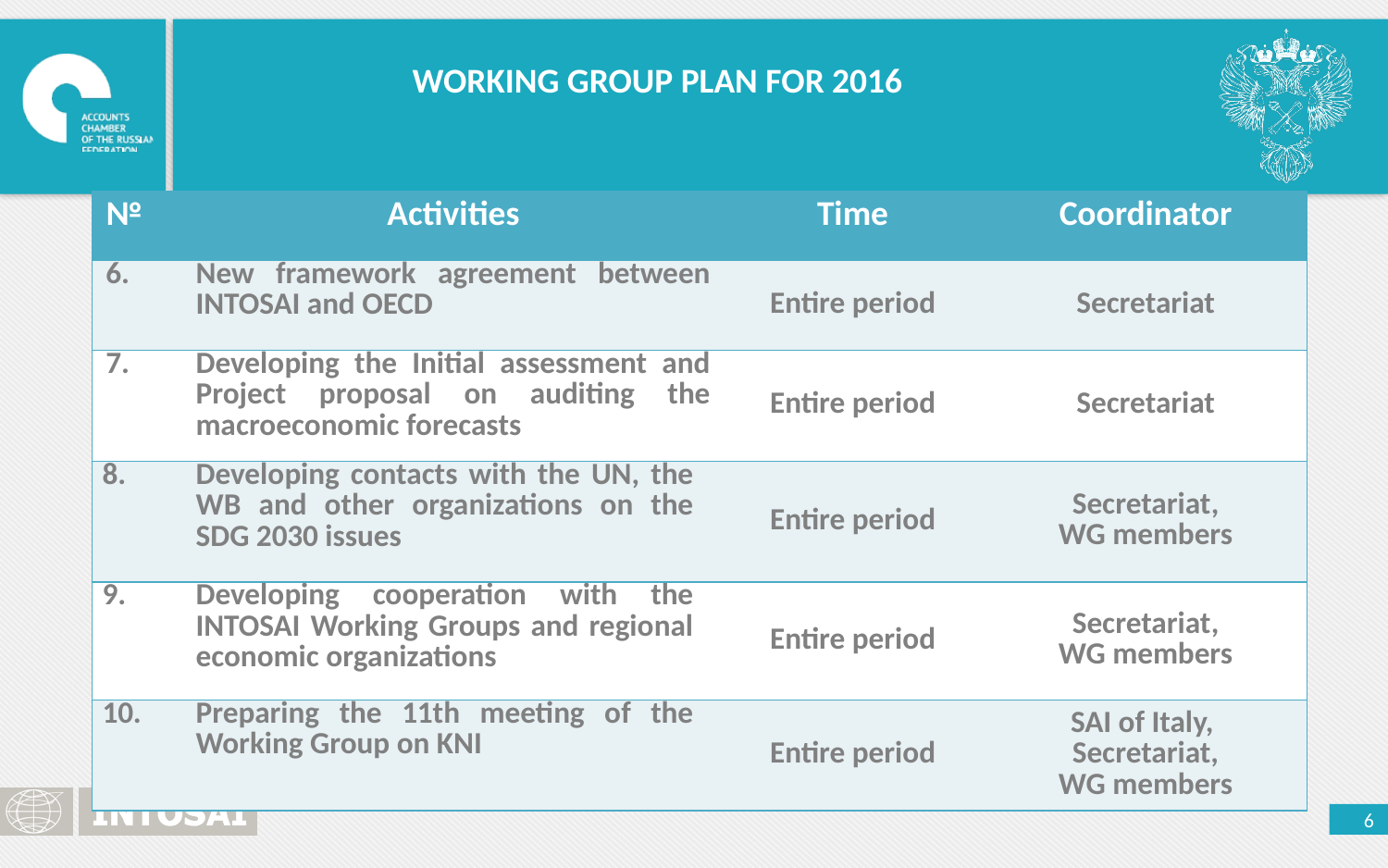

WORKING GROUP PLAN FOR 2016
| № | Activities | Time | Coordinator |
| --- | --- | --- | --- |
| 6. | New framework agreement between INTOSAI and OECD | Entire period | Secretariat |
| 7. | Developing the Initial assessment and Project proposal on auditing the macroeconomic forecasts | Entire period | Secretariat |
| 8. | Developing contacts with the UN, the WB and other organizations on the SDG 2030 issues | Entire period | Secretariat, WG members |
| 9. | Developing cooperation with the INTOSAI Working Groups and regional economic organizations | Entire period | Secretariat, WG members |
| 10. | Preparing the 11th meeting of the Working Group on KNI | Entire period | SAI of Italy, Secretariat, WG members |